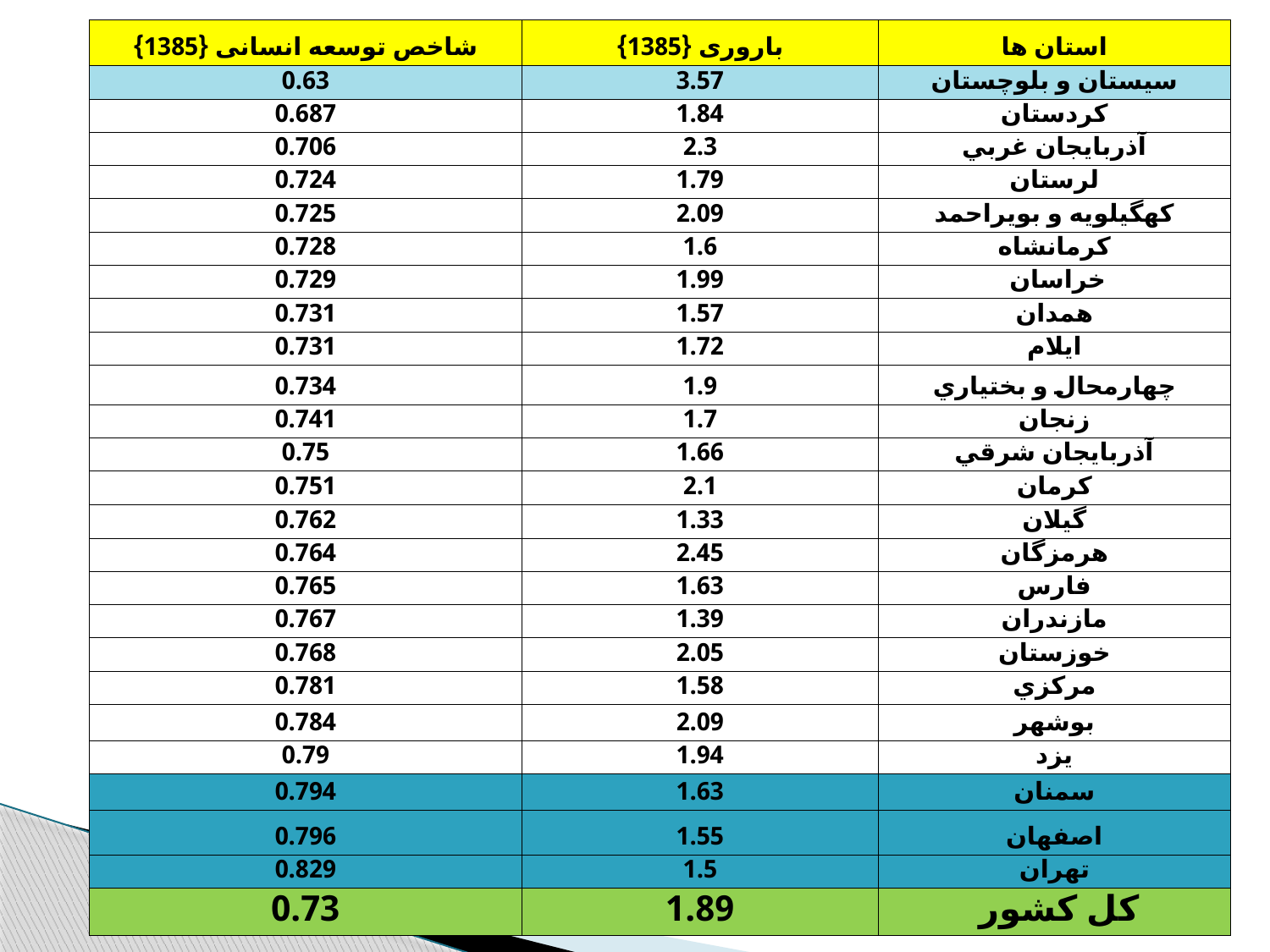

| شاخص توسعه انسانی {1385} | باروری {1385} | استان ها |
| --- | --- | --- |
| 0.63 | 3.57 | سيستان و بلوچستان |
| 0.687 | 1.84 | كردستان |
| 0.706 | 2.3 | آذربايجان غربي |
| 0.724 | 1.79 | لرستان |
| 0.725 | 2.09 | کهگيلويه و بويراحمد |
| 0.728 | 1.6 | كرمانشاه |
| 0.729 | 1.99 | خراسان |
| 0.731 | 1.57 | همدان |
| 0.731 | 1.72 | ايلام |
| 0.734 | 1.9 | چهارمحال و بختياري |
| 0.741 | 1.7 | زنجان |
| 0.75 | 1.66 | آذربايجان شرقي |
| 0.751 | 2.1 | كرمان |
| 0.762 | 1.33 | گيلان |
| 0.764 | 2.45 | هرمزگان |
| 0.765 | 1.63 | فارس |
| 0.767 | 1.39 | مازندران |
| 0.768 | 2.05 | خوزستان |
| 0.781 | 1.58 | مركزي |
| 0.784 | 2.09 | بوشهر |
| 0.79 | 1.94 | يزد |
| 0.794 | 1.63 | سمنان |
| 0.796 | 1.55 | اصفهان |
| 0.829 | 1.5 | تهران |
| 0.73 | 1.89 | كل کشور |